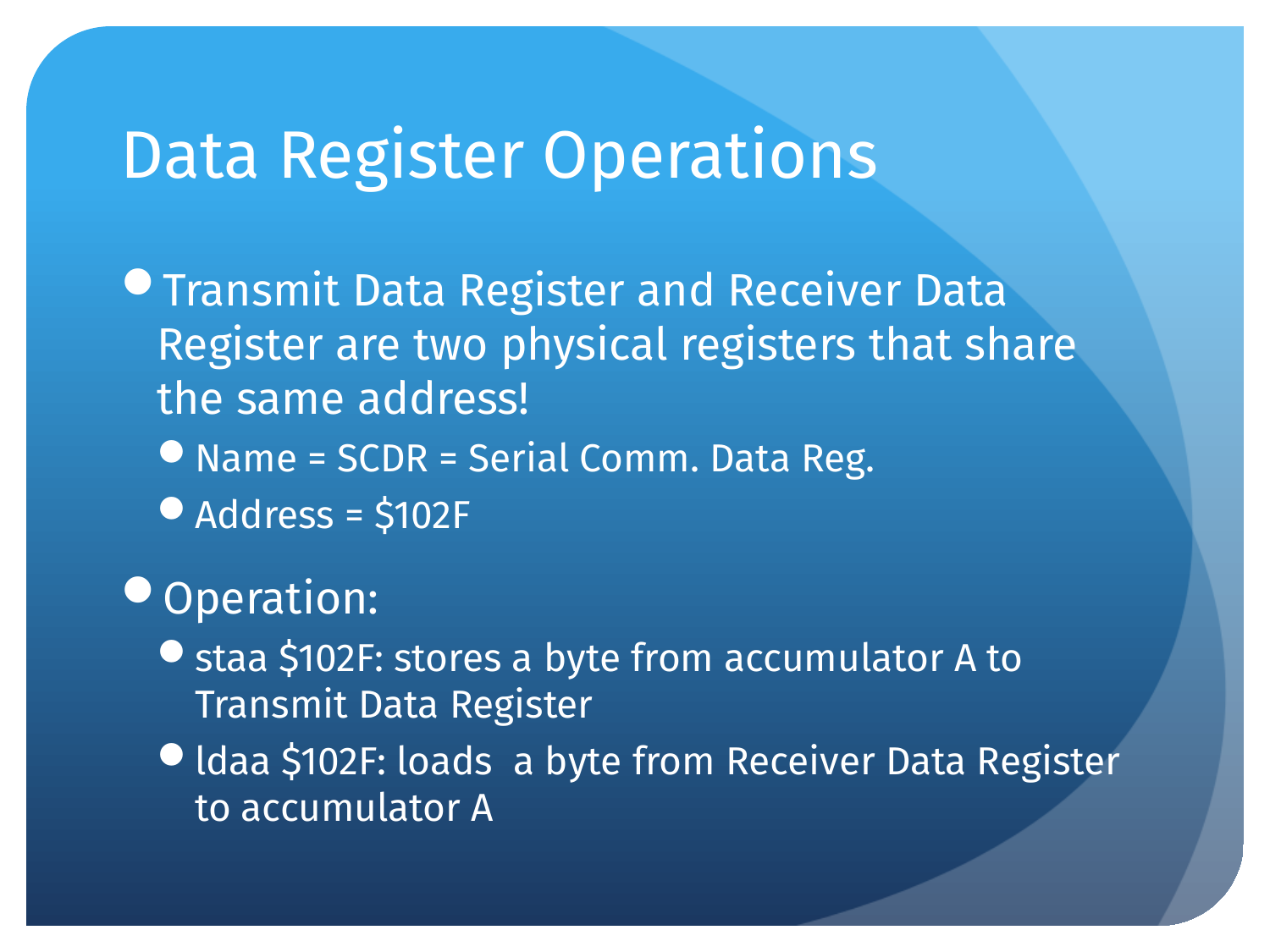

# Data Register Operations
Transmit Data Register and Receiver Data Register are two physical registers that share the same address!
Name = SCDR = Serial Comm. Data Reg.
Address = $102F
Operation:
staa $102F: stores a byte from accumulator A to Transmit Data Register
ldaa $102F: loads  a byte from Receiver Data Register to accumulator A